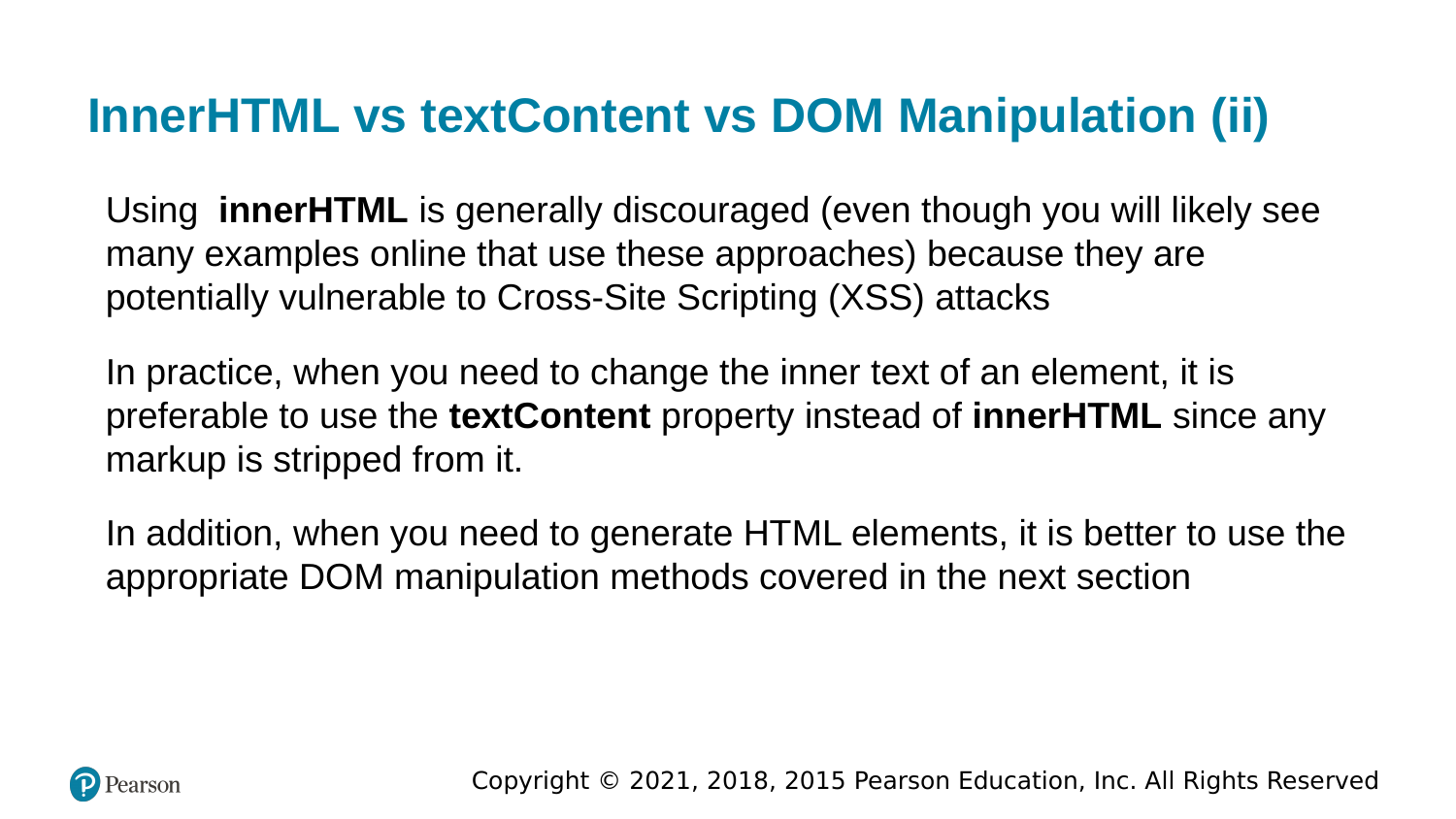

# InnerHTML vs textContent vs DOM Manipulation (ii)
Using  innerHTML is generally discouraged (even though you will likely see many examples online that use these approaches) because they are potentially vulnerable to Cross-Site Scripting (XSS) attacks
In practice, when you need to change the inner text of an element, it is preferable to use the textContent property instead of innerHTML since any markup is stripped from it.
In addition, when you need to generate HTML elements, it is better to use the appropriate DOM manipulation methods covered in the next section